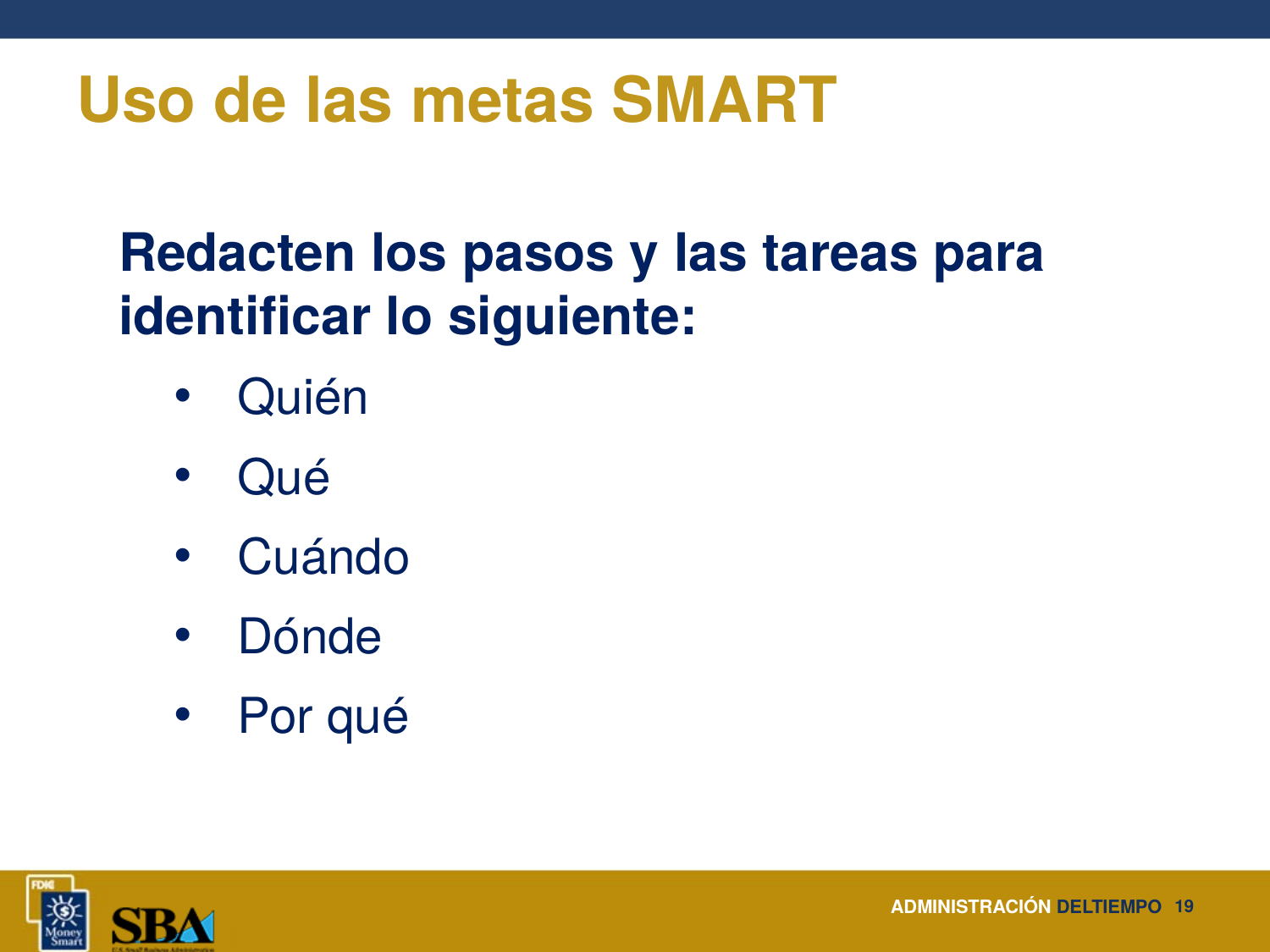

# Uso de las metas SMART
Redacten los pasos y las tareas para identificar lo siguiente:
Quién
Qué
Cuándo
Dónde
Por qué